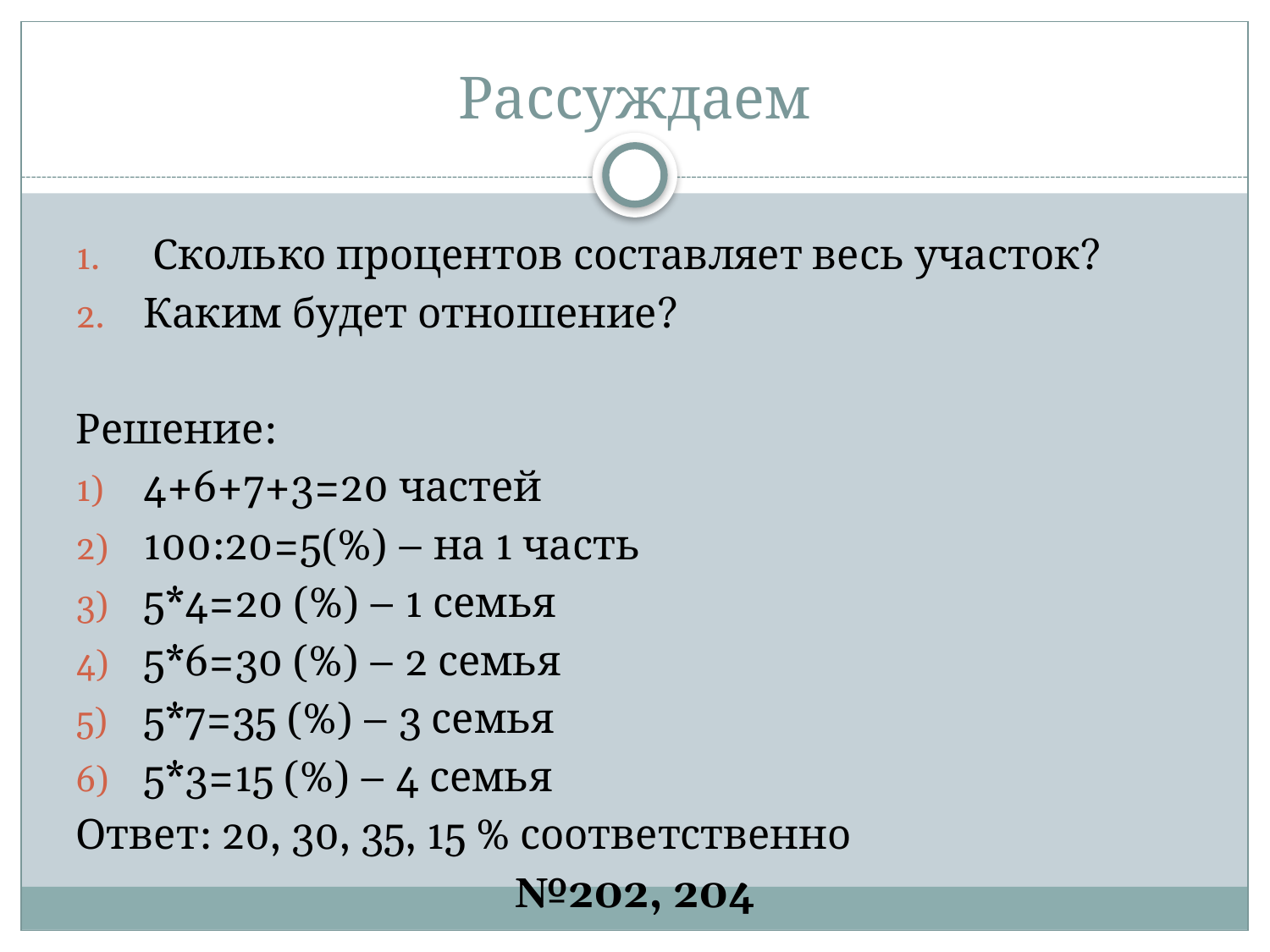

# Рассуждаем
 Сколько процентов составляет весь участок?
Каким будет отношение?

Решение:
4+6+7+3=20 частей
100:20=5(%) – на 1 часть
5*4=20 (%) – 1 семья
5*6=30 (%) – 2 семья
5*7=35 (%) – 3 семья
5*3=15 (%) – 4 семья
Ответ: 20, 30, 35, 15 % соответственно
№202, 204